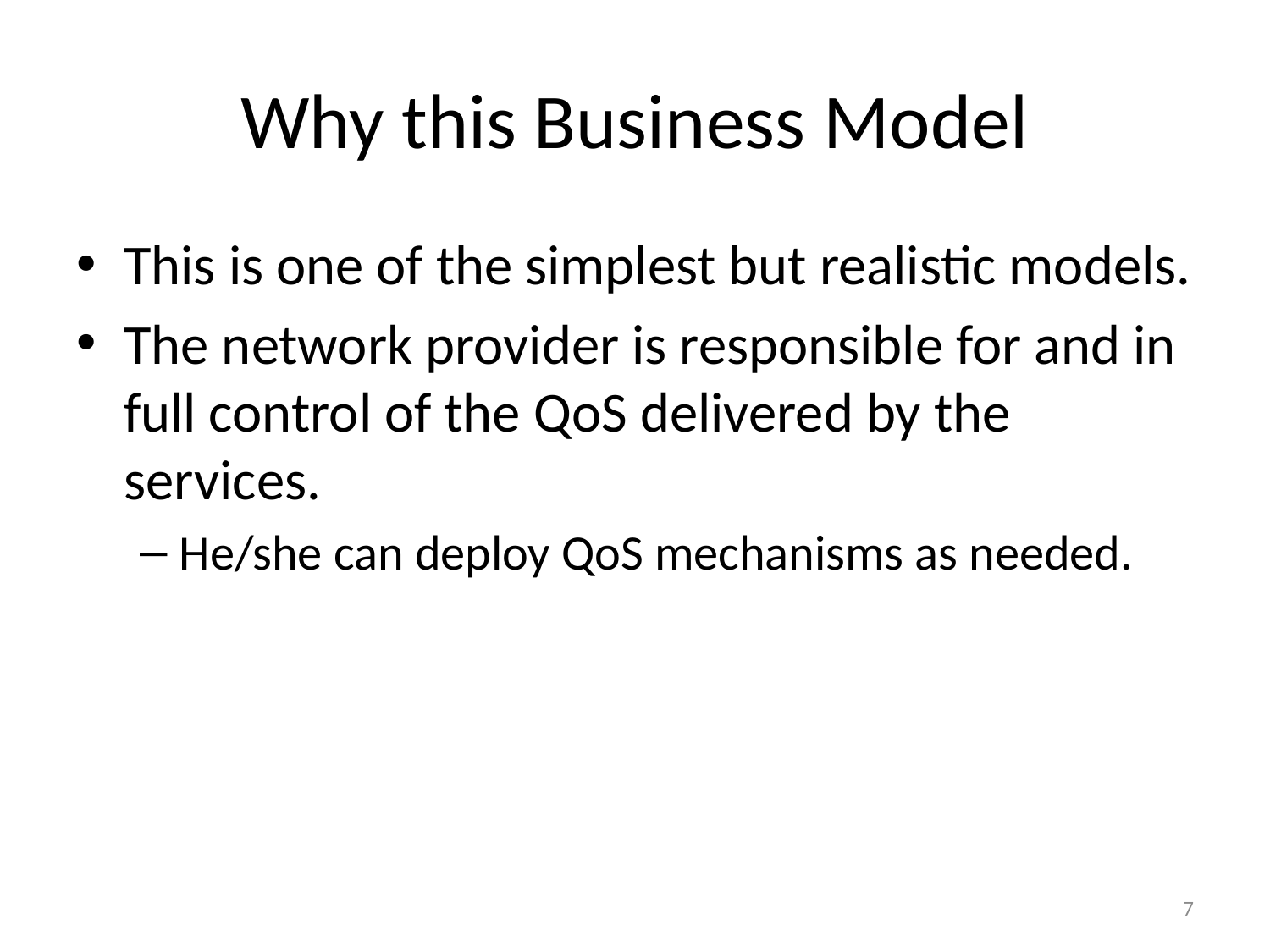

# Why this Business Model
This is one of the simplest but realistic models.
The network provider is responsible for and in full control of the QoS delivered by the services.
He/she can deploy QoS mechanisms as needed.

7